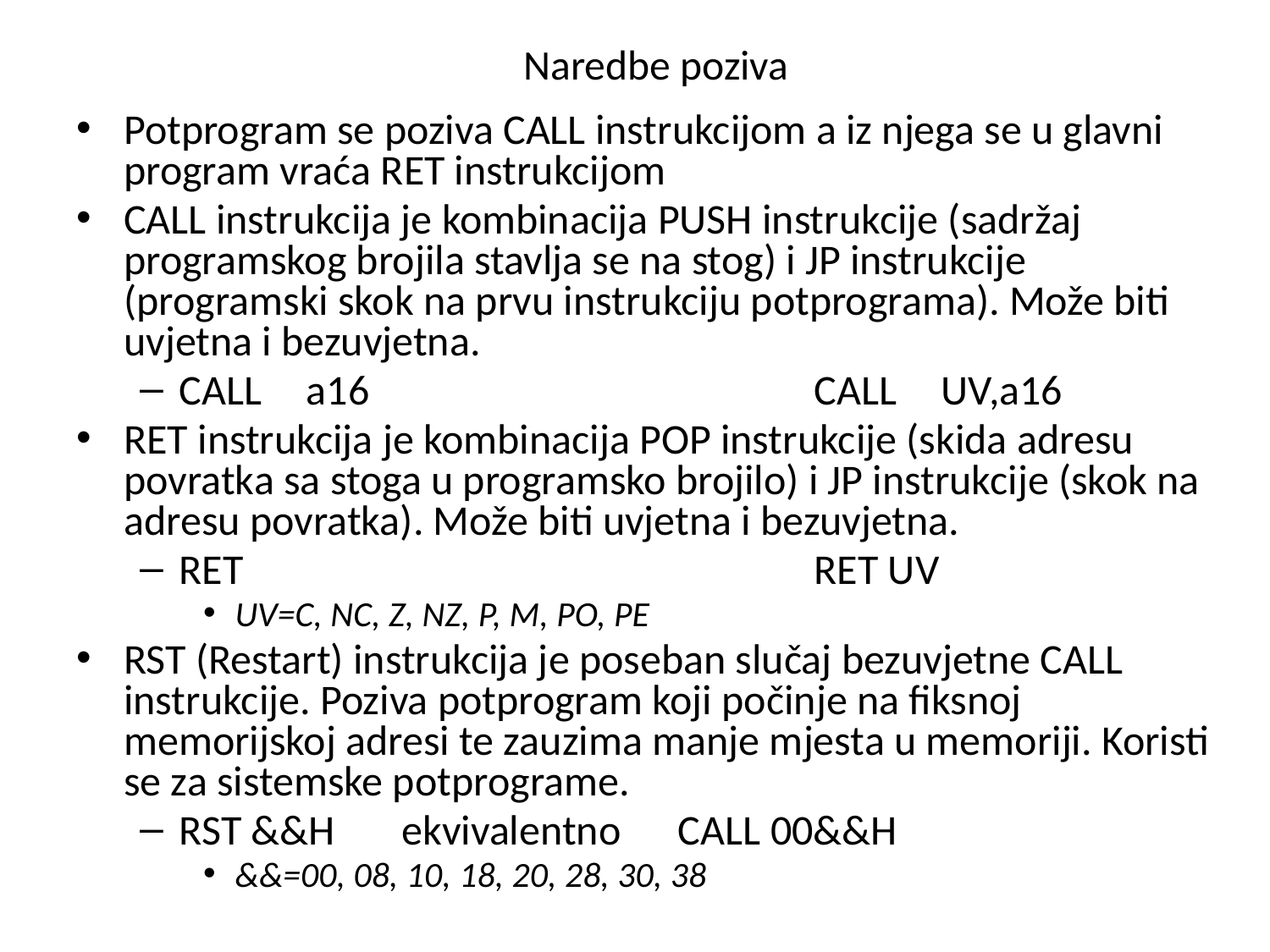

# Naredbe poziva
Potprogram se poziva CALL instrukcijom a iz njega se u glavni program vraća RET instrukcijom
CALL instrukcija je kombinacija PUSH instrukcije (sadržaj programskog brojila stavlja se na stog) i JP instrukcije (programski skok na prvu instrukciju potprograma). Može biti uvjetna i bezuvjetna.
CALL	a16				CALL	UV,a16
RET instrukcija je kombinacija POP instrukcije (skida adresu povratka sa stoga u programsko brojilo) i JP instrukcije (skok na adresu povratka). Može biti uvjetna i bezuvjetna.
RET					RET UV
UV=C, NC, Z, NZ, P, M, PO, PE
RST (Restart) instrukcija je poseban slučaj bezuvjetne CALL instrukcije. Poziva potprogram koji počinje na fiksnoj memorijskoj adresi te zauzima manje mjesta u memoriji. Koristi se za sistemske potprograme.
RST &&H       ekvivalentno      CALL 00&&H
&&=00, 08, 10, 18, 20, 28, 30, 38